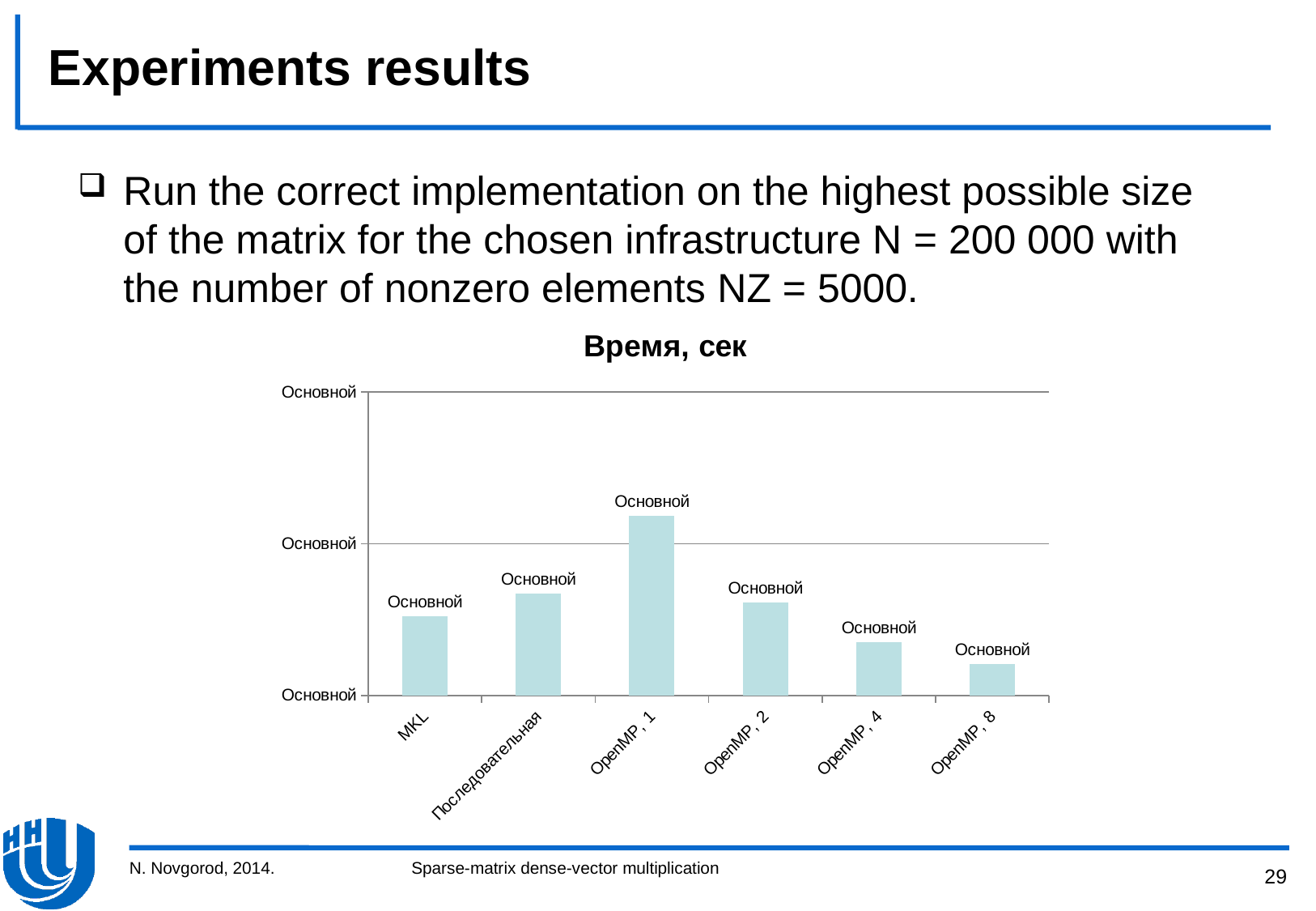

# Experiments results
Run the correct implementation on the highest possible size of the matrix for the chosen infrastructure N = 200 000 with the number of nonzero elements NZ = 5000.

### Chart:

| Category | Время, сек |
|---|---|
| MKL | 2.605 |
| Последовательная | 3.3699999999999997 |
| OpenMP, 1 | 5.913 |
| OpenMP, 2 | 3.0569999999999977 |
| OpenMP, 4 | 1.748 |
| OpenMP, 8 | 1.03 |
N. Novgorod, 2014.
Sparse-matrix dense-vector multiplication